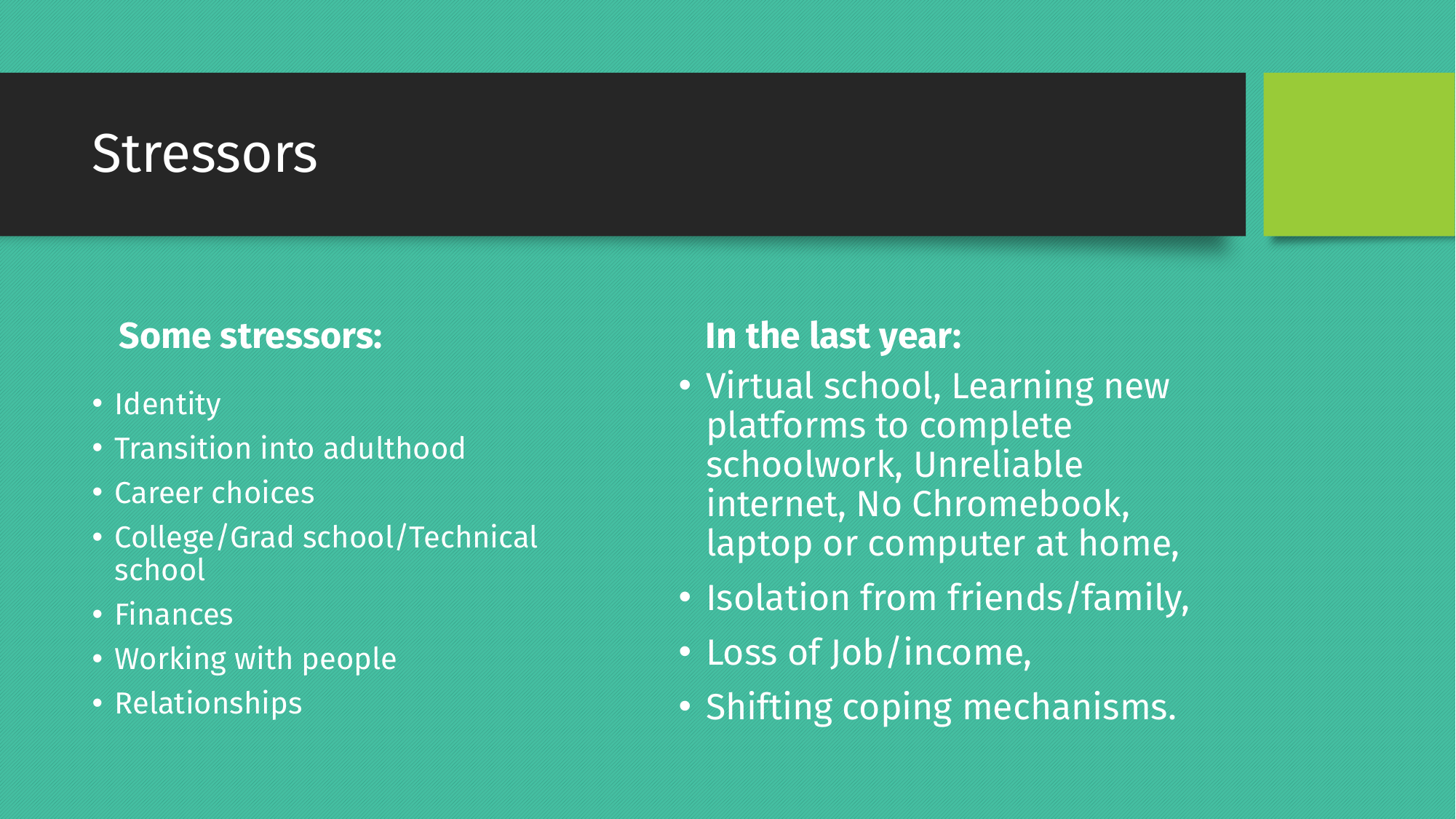

# Stressors
Some stressors:
In the last year:
Virtual school, Learning new platforms to complete schoolwork, Unreliable internet, No Chromebook, laptop or computer at home,
Isolation from friends/family,
Loss of Job/income,
Shifting coping mechanisms.
Identity
Transition into adulthood
Career choices
College/Grad school/Technical school
Finances
Working with people
Relationships